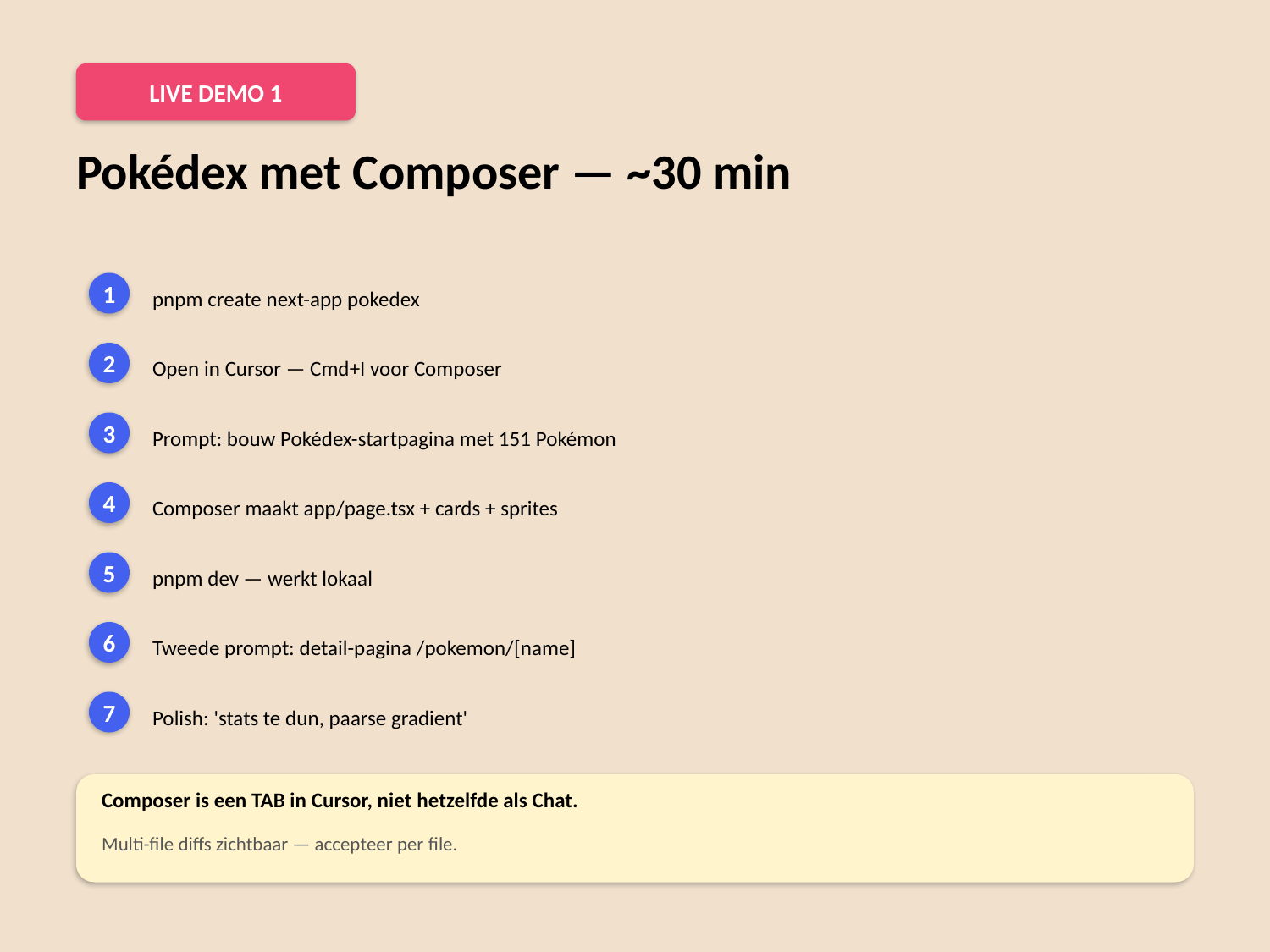

LIVE DEMO 1
Pokédex met Composer — ~30 min

1
pnpm create next-app pokedex

2
Open in Cursor — Cmd+I voor Composer

3
Prompt: bouw Pokédex-startpagina met 151 Pokémon

4
Composer maakt app/page.tsx + cards + sprites

5
pnpm dev — werkt lokaal

6
Tweede prompt: detail-pagina /pokemon/[name]

7
Polish: 'stats te dun, paarse gradient'

Composer is een TAB in Cursor, niet hetzelfde als Chat.
Multi-file diffs zichtbaar — accepteer per file.